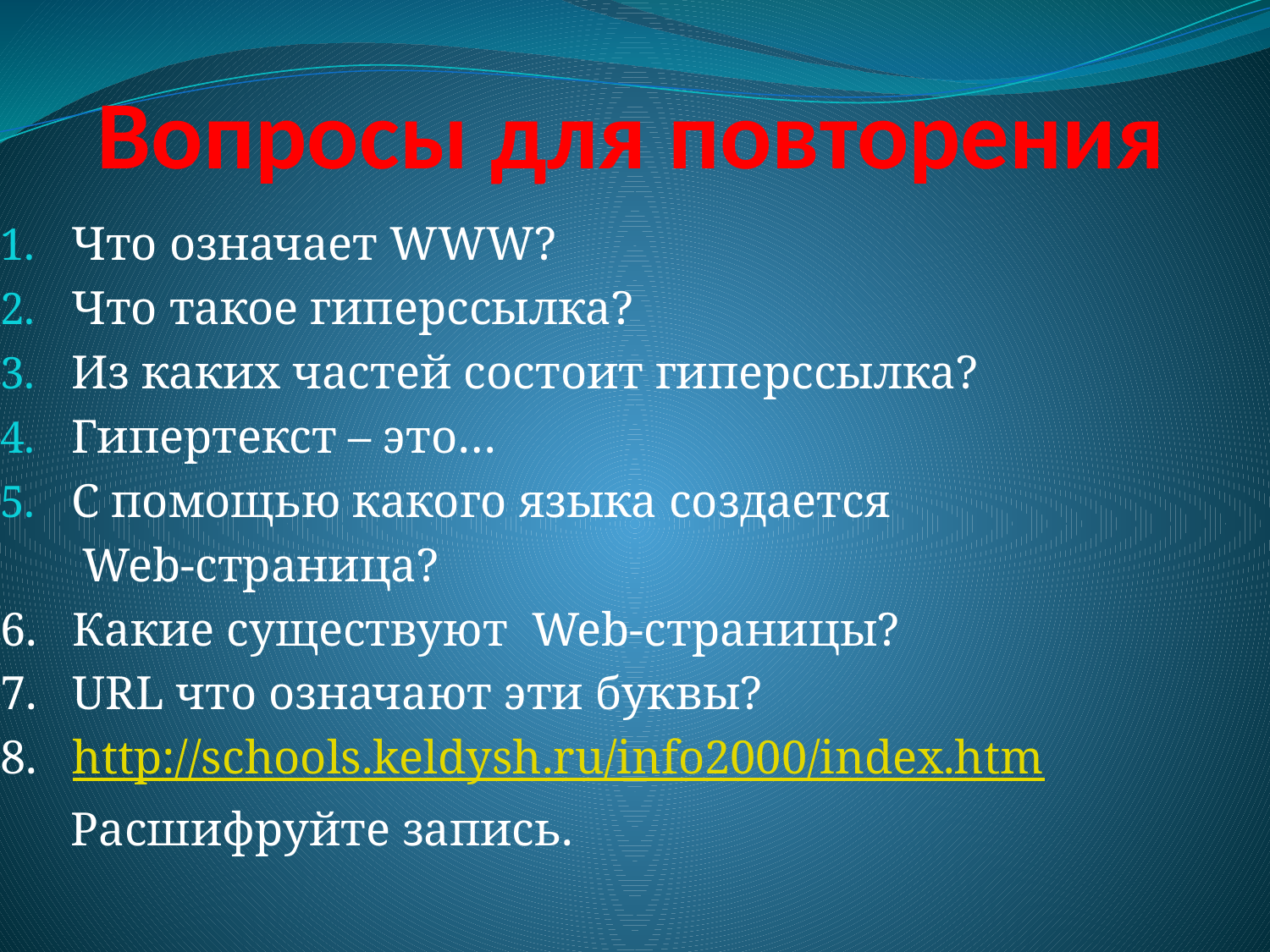

# Вопросы для повторения
Что означает WWW?
Что такое гиперссылка?
Из каких частей состоит гиперссылка?
Гипертекст – это…
С помощью какого языка создается
       Web-страница?
6.   Какие существуют  Web-страницы?
7.   URL что означают эти буквы?
8.   http://schools.keldysh.ru/info2000/index.htm
      Расшифруйте запись.